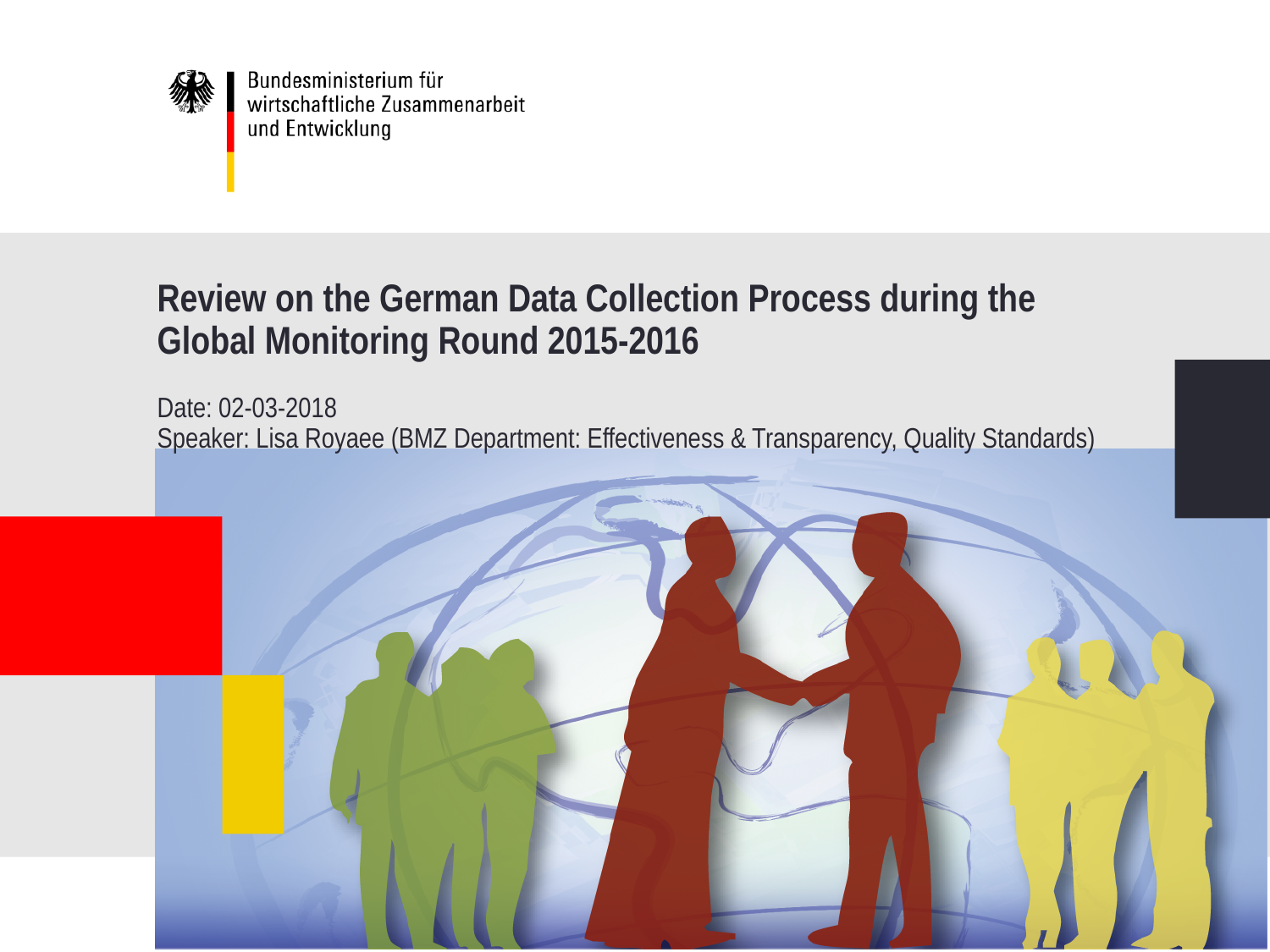

# Review on the German Data Collection Process during the Global Monitoring Round 2015-2016

Date: 02-03-2018
Speaker: Lisa Royaee (BMZ Department: Effectiveness & Transparency, Quality Standards)